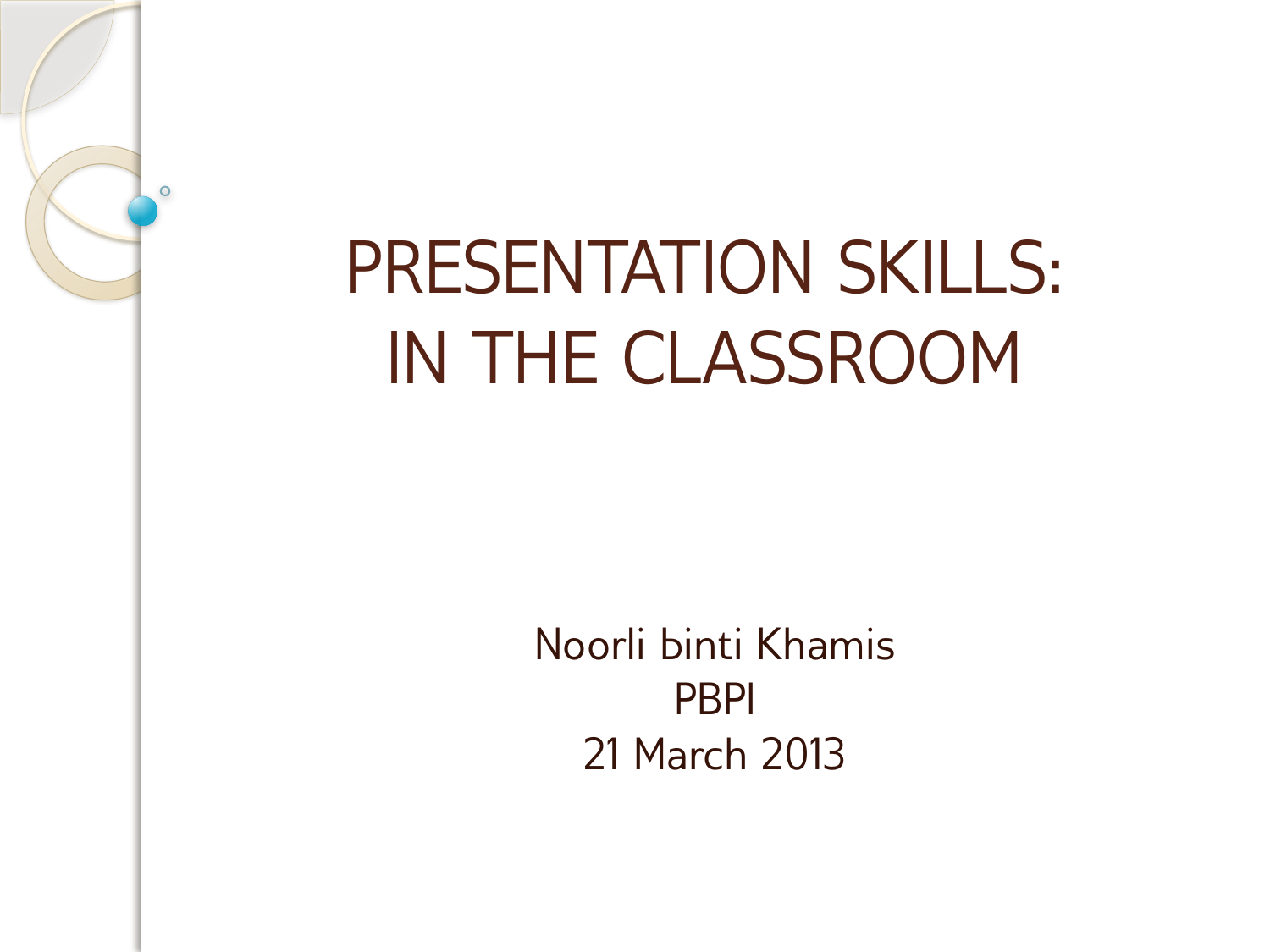

# PRESENTATION SKILLS: IN THE CLASSROOM
Noorli binti Khamis
PBPI
21 March 2013